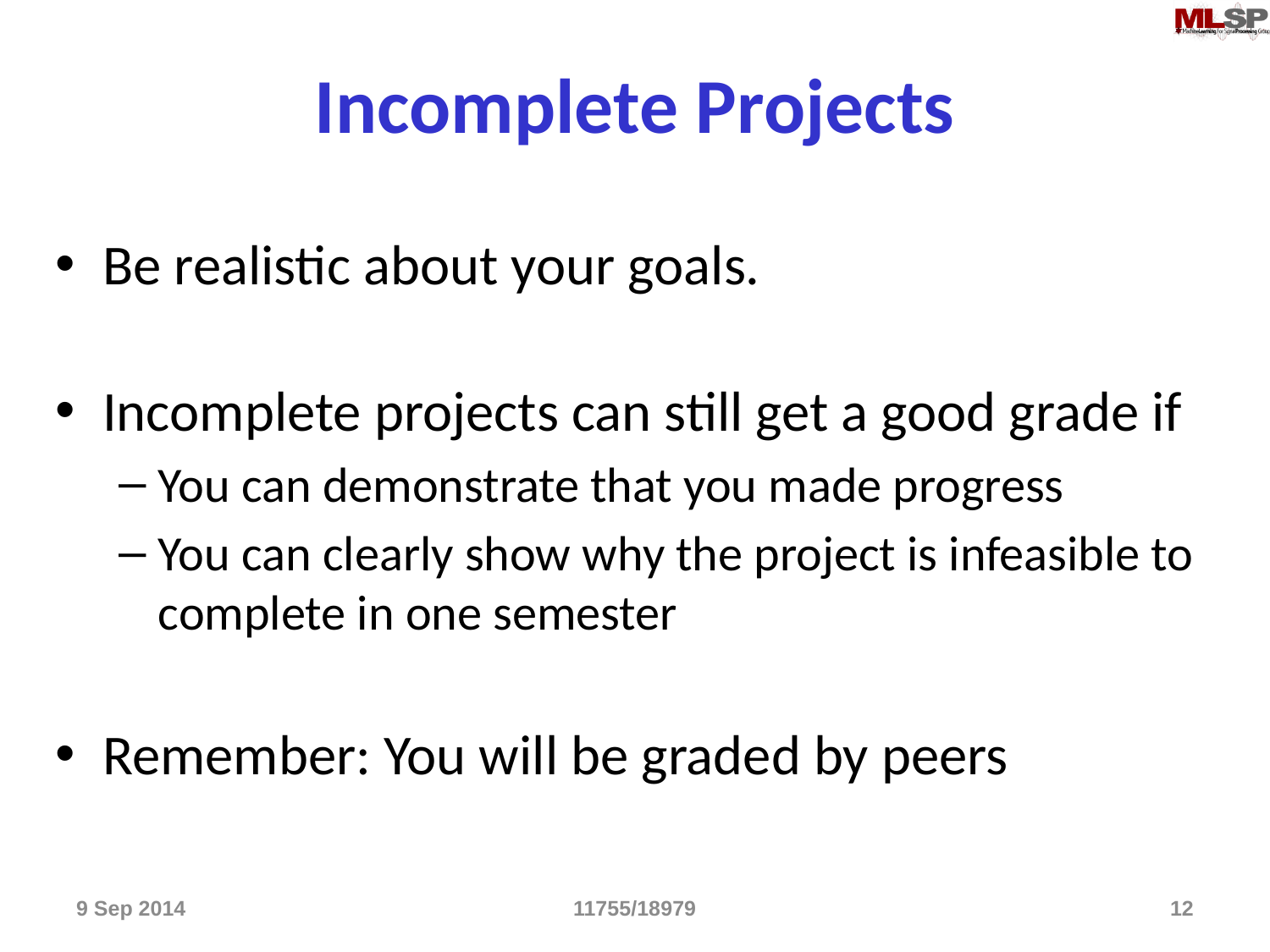

# Incomplete Projects
Be realistic about your goals.

Incomplete projects can still get a good grade if
You can demonstrate that you made progress
You can clearly show why the project is infeasible to complete in one semester

Remember: You will be graded by peers

9 Sep 2014
11755/18979
12